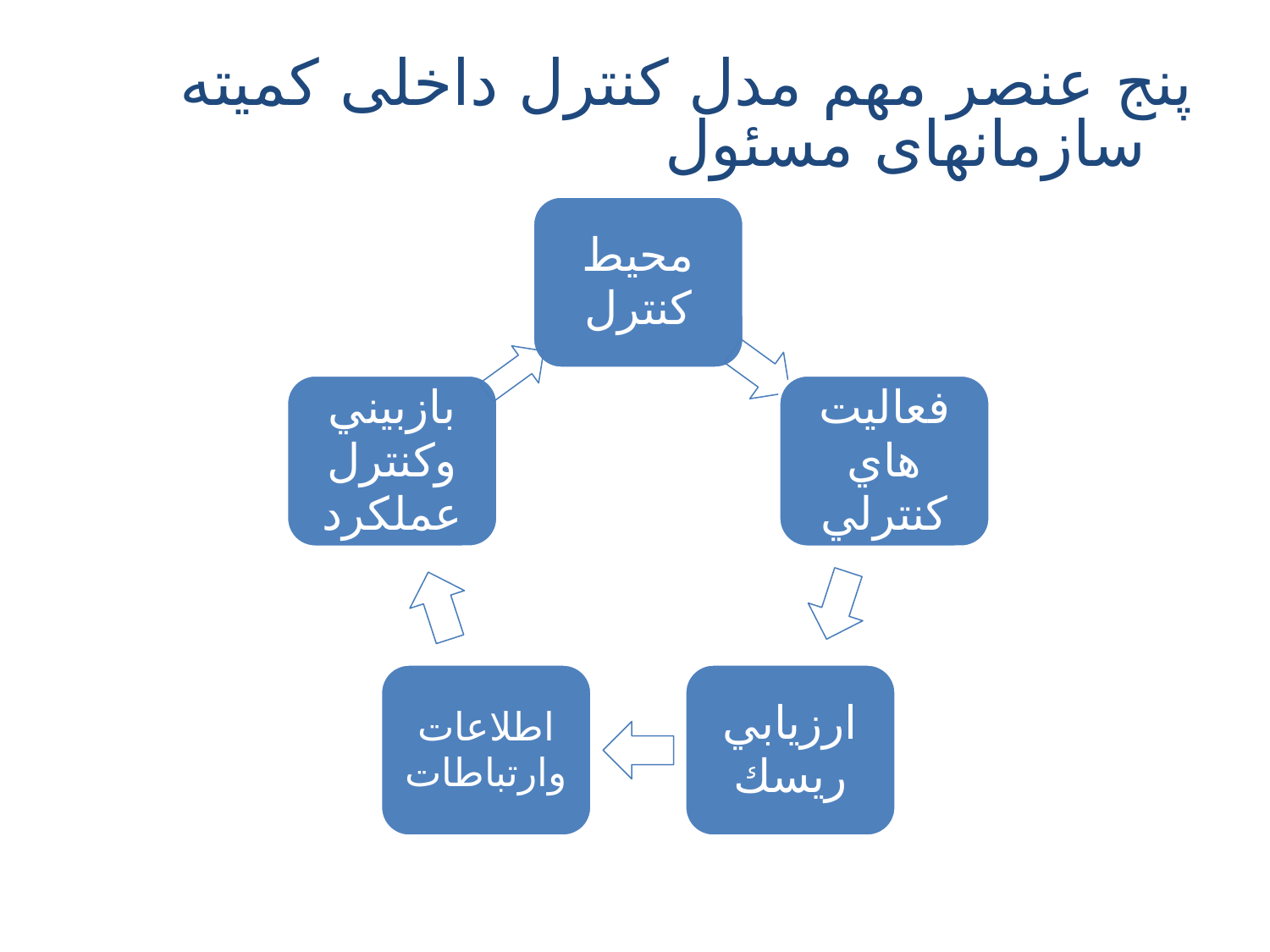

# پنج عنصر مهم مدل کنترل داخلی کمیته سازمانهای مسئول
محيط كنترل
فعاليت هاي كنترلي
ارزيابي ريسك
بازبيني وكنترل عملكرد